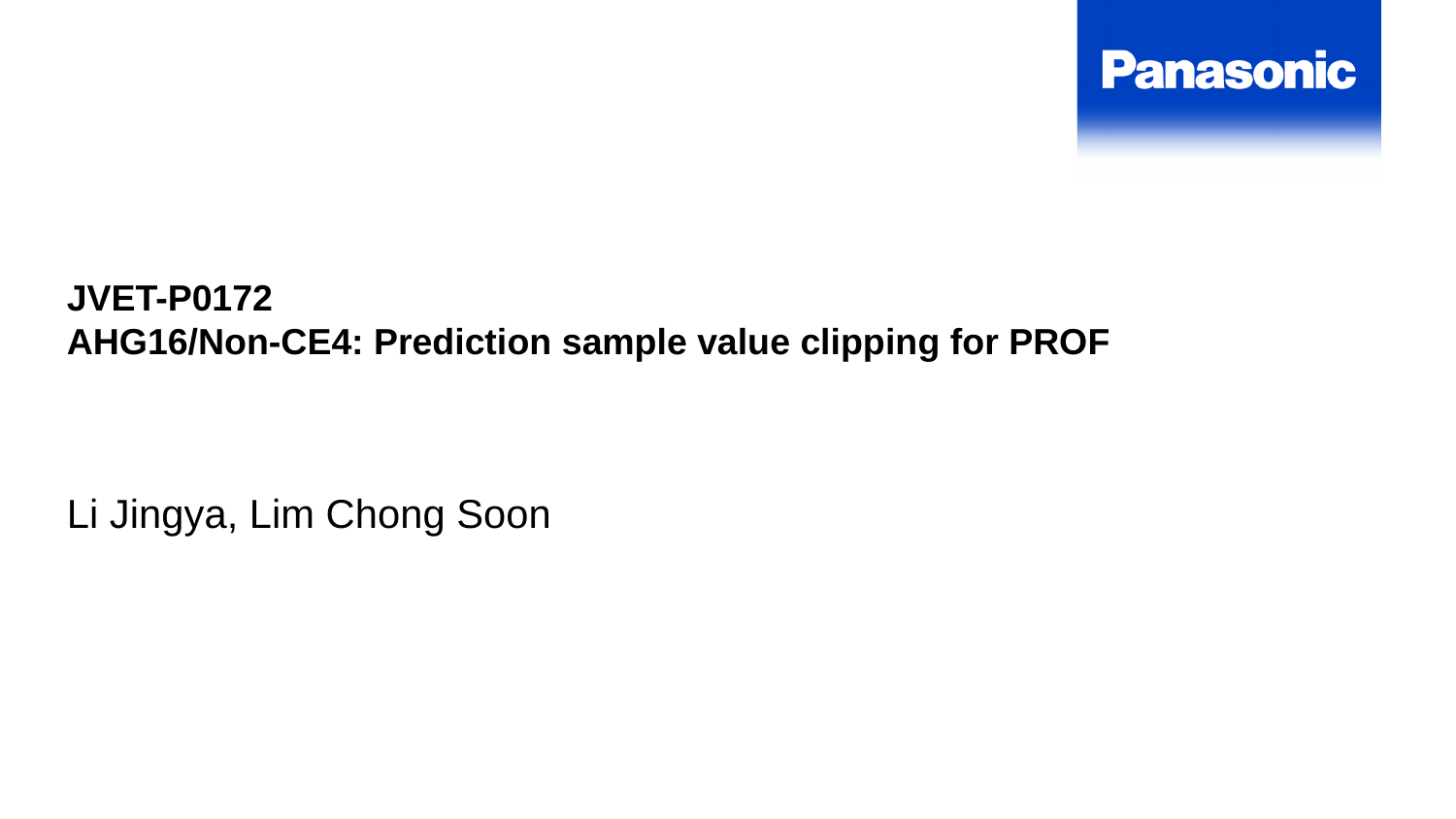

JVET-P0172
AHG16/Non-CE4: Prediction sample value clipping for PROF
Li Jingya, Lim Chong Soon